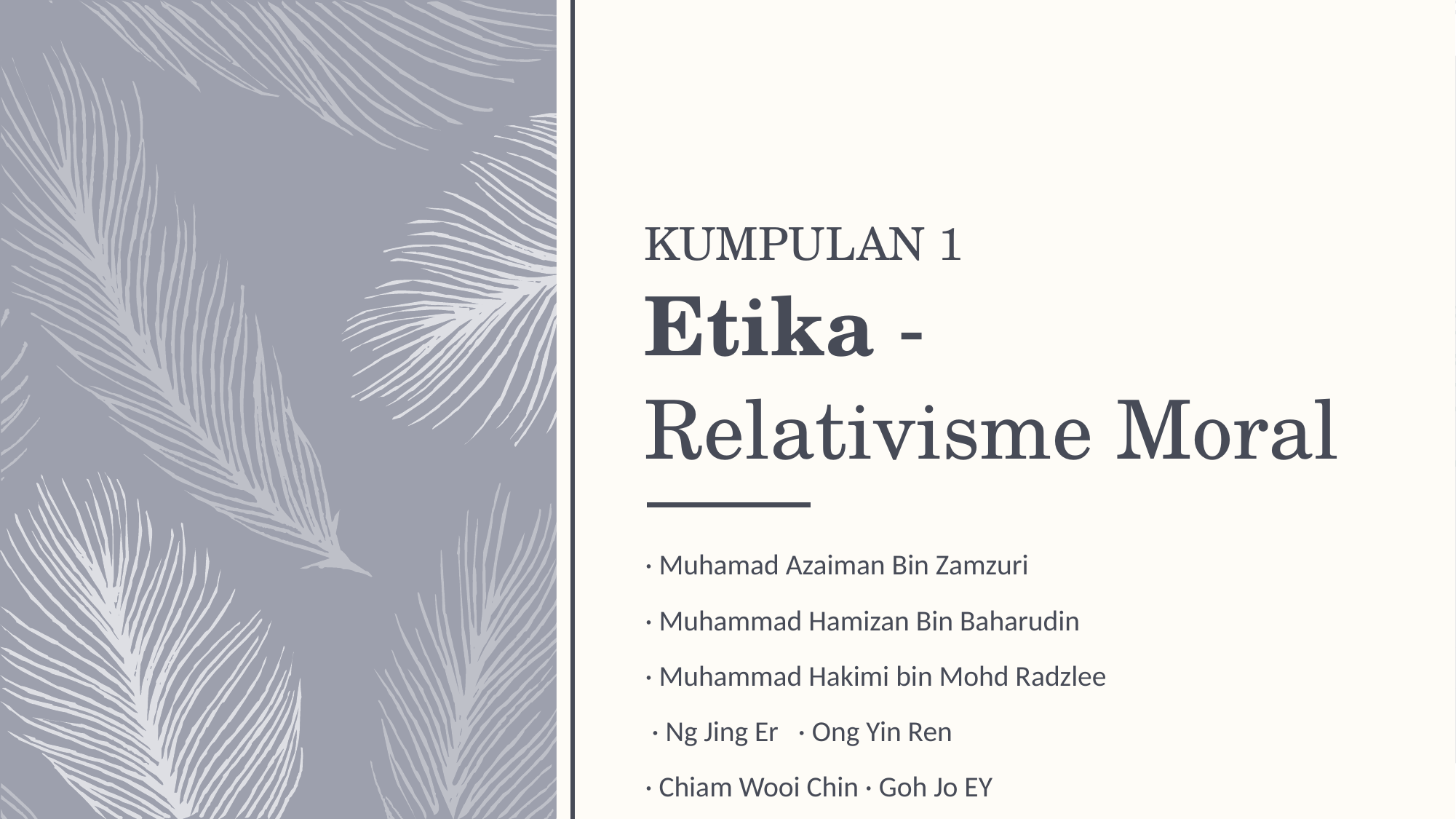

# KUMPULAN 1 Etika - Relativisme Moral
· Muhamad Azaiman Bin Zamzuri
· Muhammad Hamizan Bin Baharudin
· Muhammad Hakimi bin Mohd Radzlee
 · Ng Jing Er   · Ong Yin Ren
· Chiam Wooi Chin · Goh Jo EY